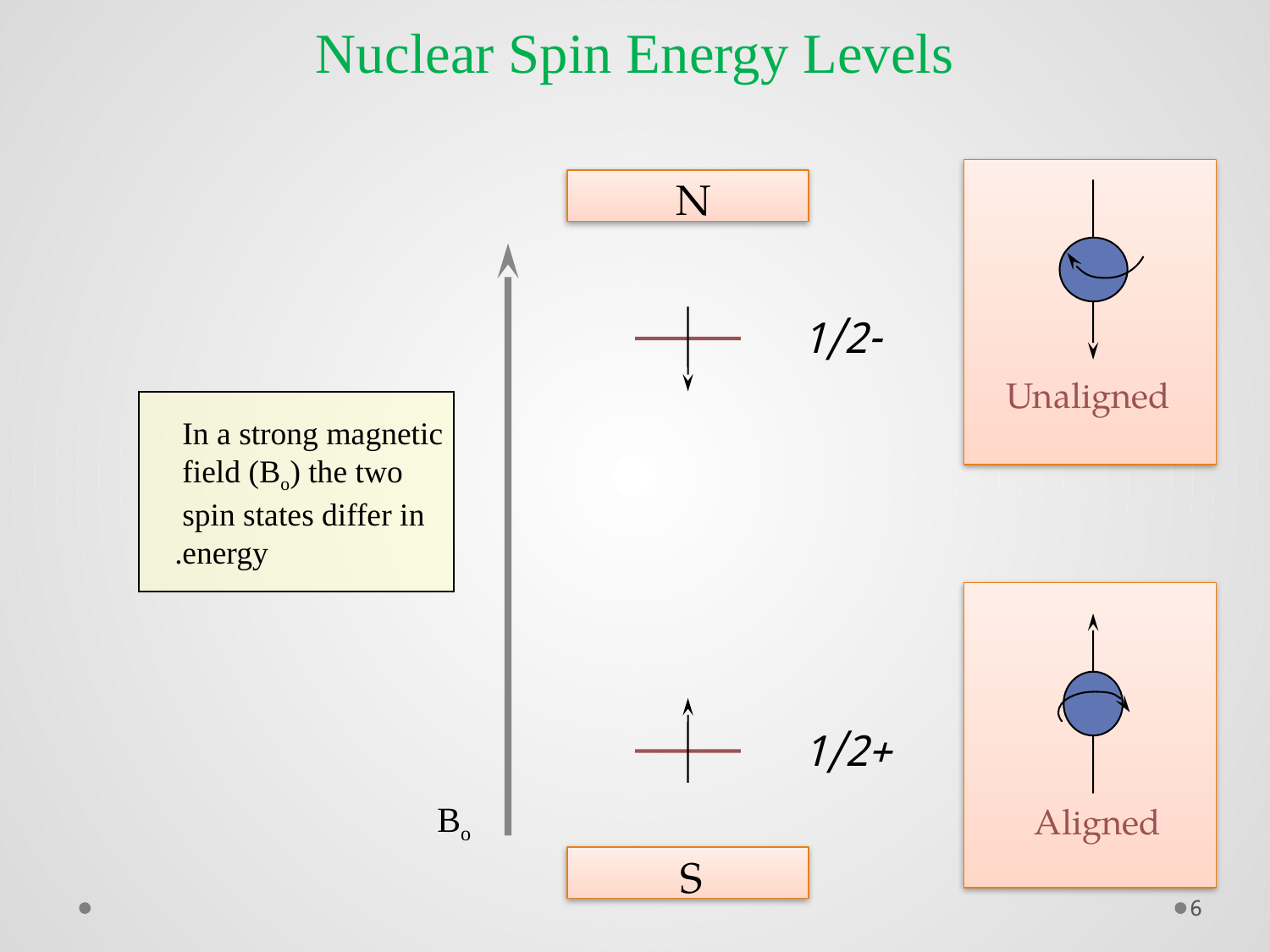

Nuclear Spin Energy Levels

N

-1/2

Unaligned

In a strong magnetic
field (Bo) the two
spin states differ in
energy.

+1/2

Bo
 Aligned
S

6